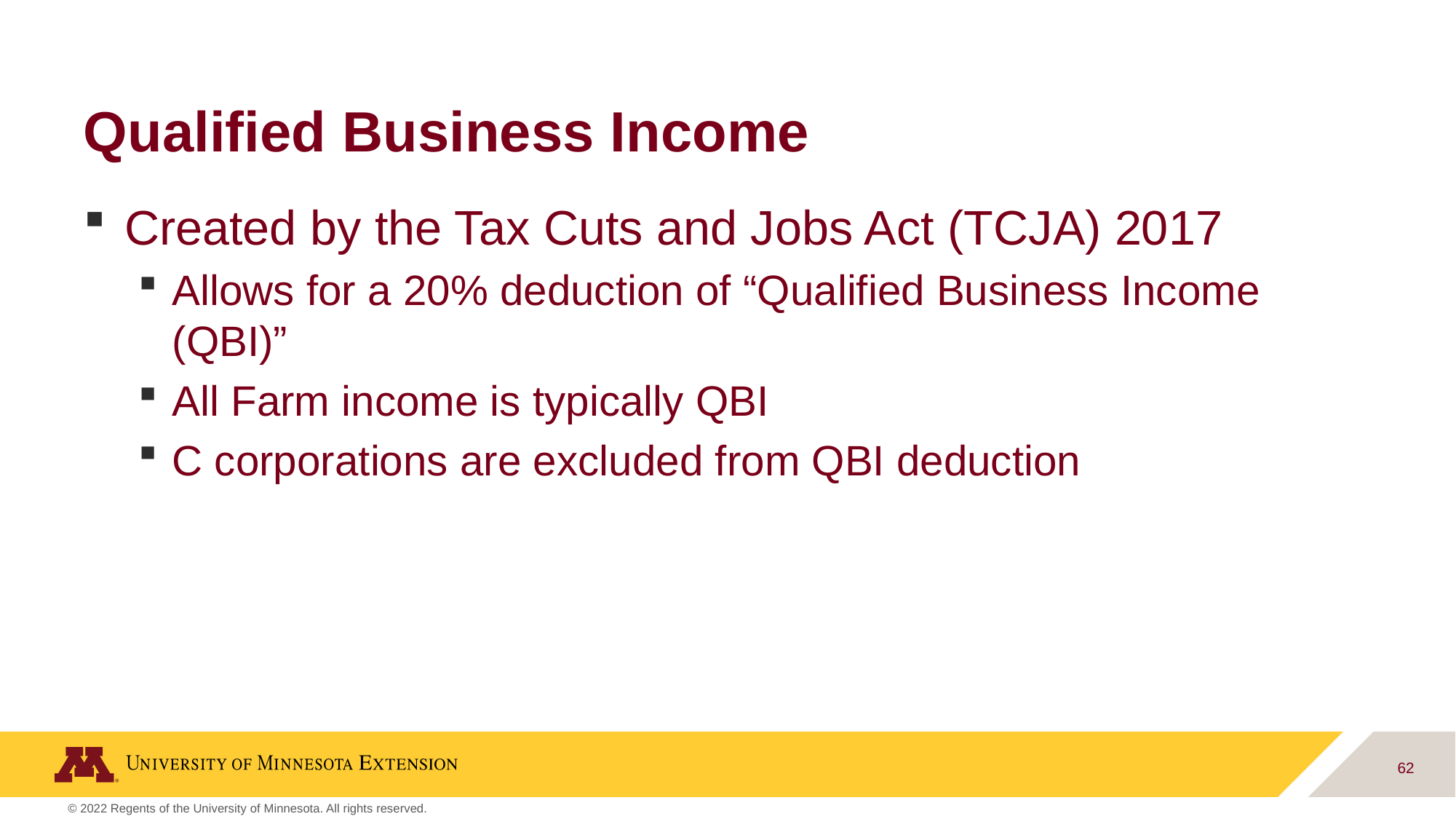

# Qualified Business Income
Created by the Tax Cuts and Jobs Act (TCJA) 2017
Allows for a 20% deduction of “Qualified Business Income (QBI)”
All Farm income is typically QBI
C corporations are excluded from QBI deduction